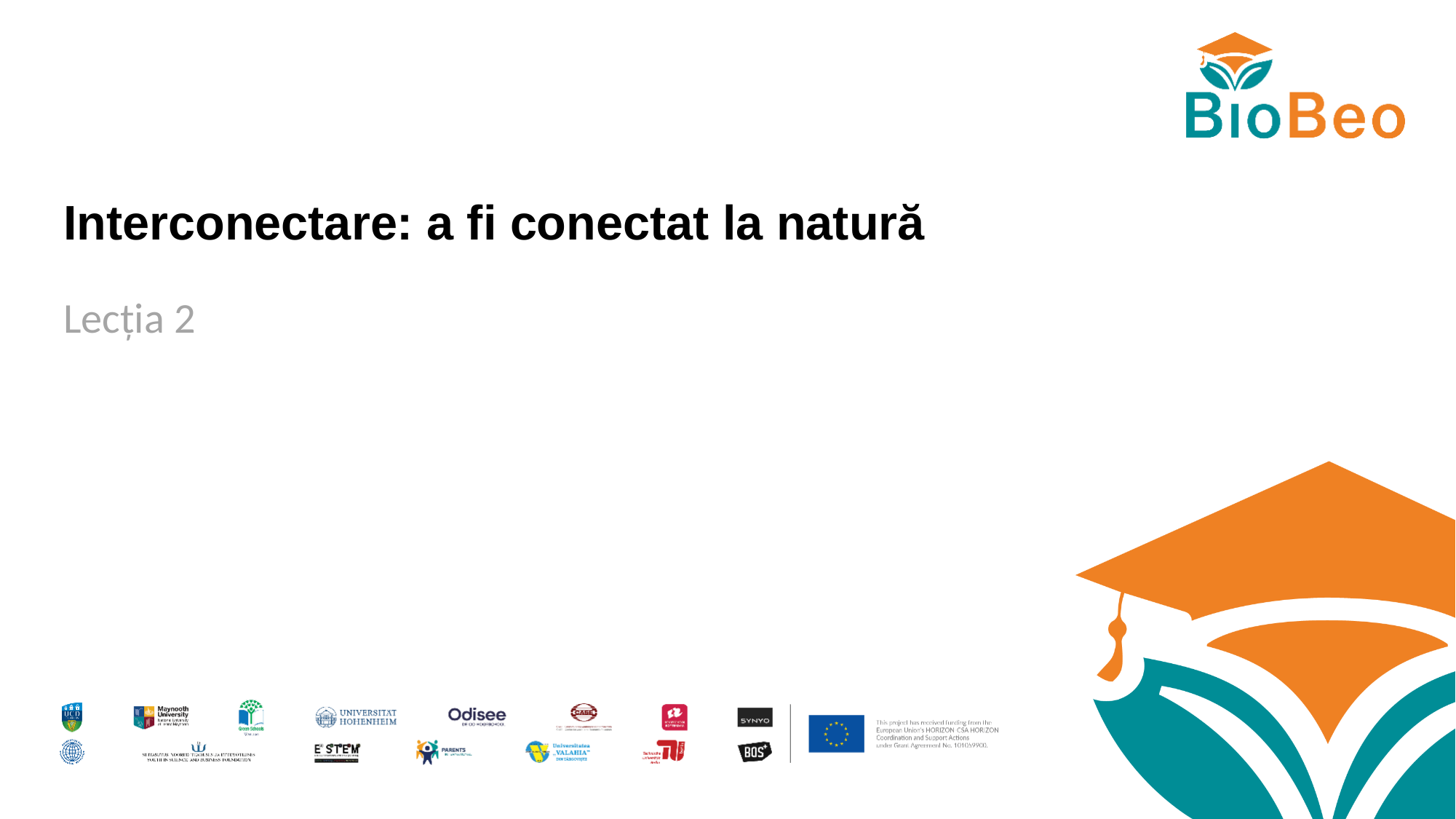

# Interconectare: a fi conectat la natură
Lecția 2